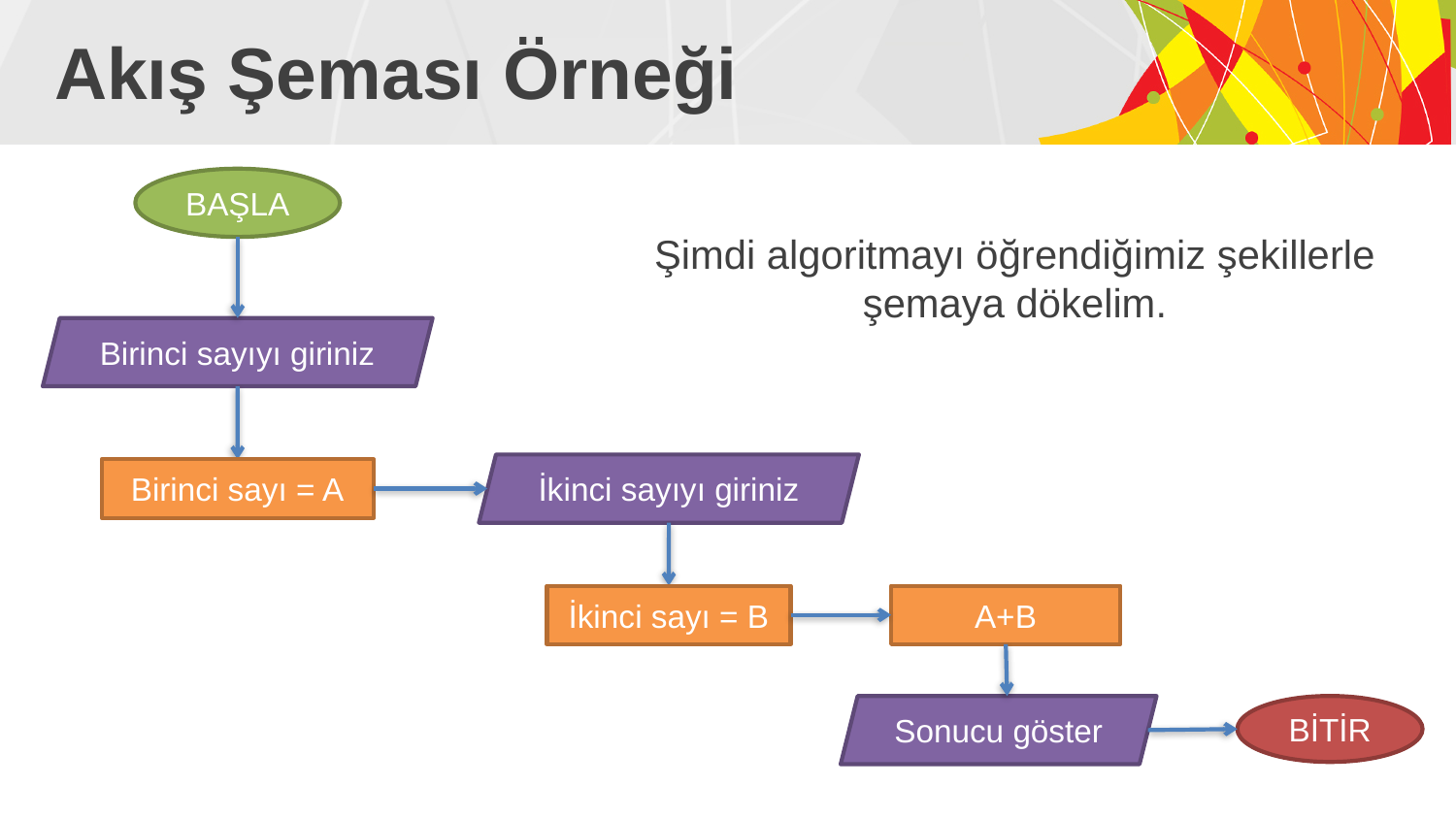

# Akış Şeması Örneği
BAŞLA
Şimdi algoritmayı öğrendiğimiz şekillerle şemaya dökelim.
Birinci sayıyı giriniz
İkinci sayıyı giriniz
Birinci sayı = A
İkinci sayı = B
A+B
Sonucu göster
BİTİR